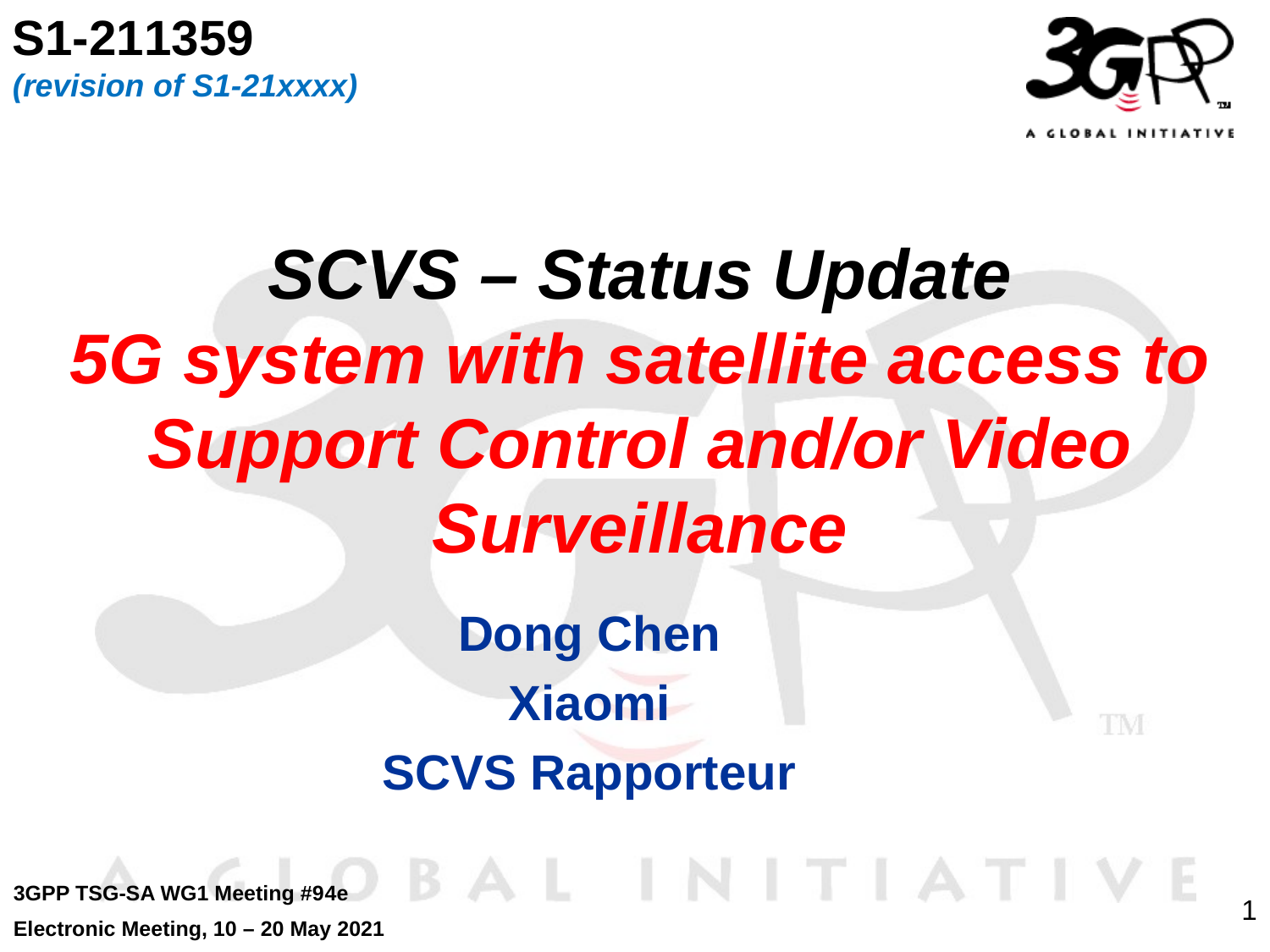

S1-211359
(revision of S1-21xxxx)
# SCVS – Status Update 5G system with satellite access to Support Control and/or Video Surveillance
Dong Chen
Xiaomi
SCVS Rapporteur
3GPP TSG-SA WG1 Meeting #94e
Electronic Meeting, 10 – 20 May 2021
1